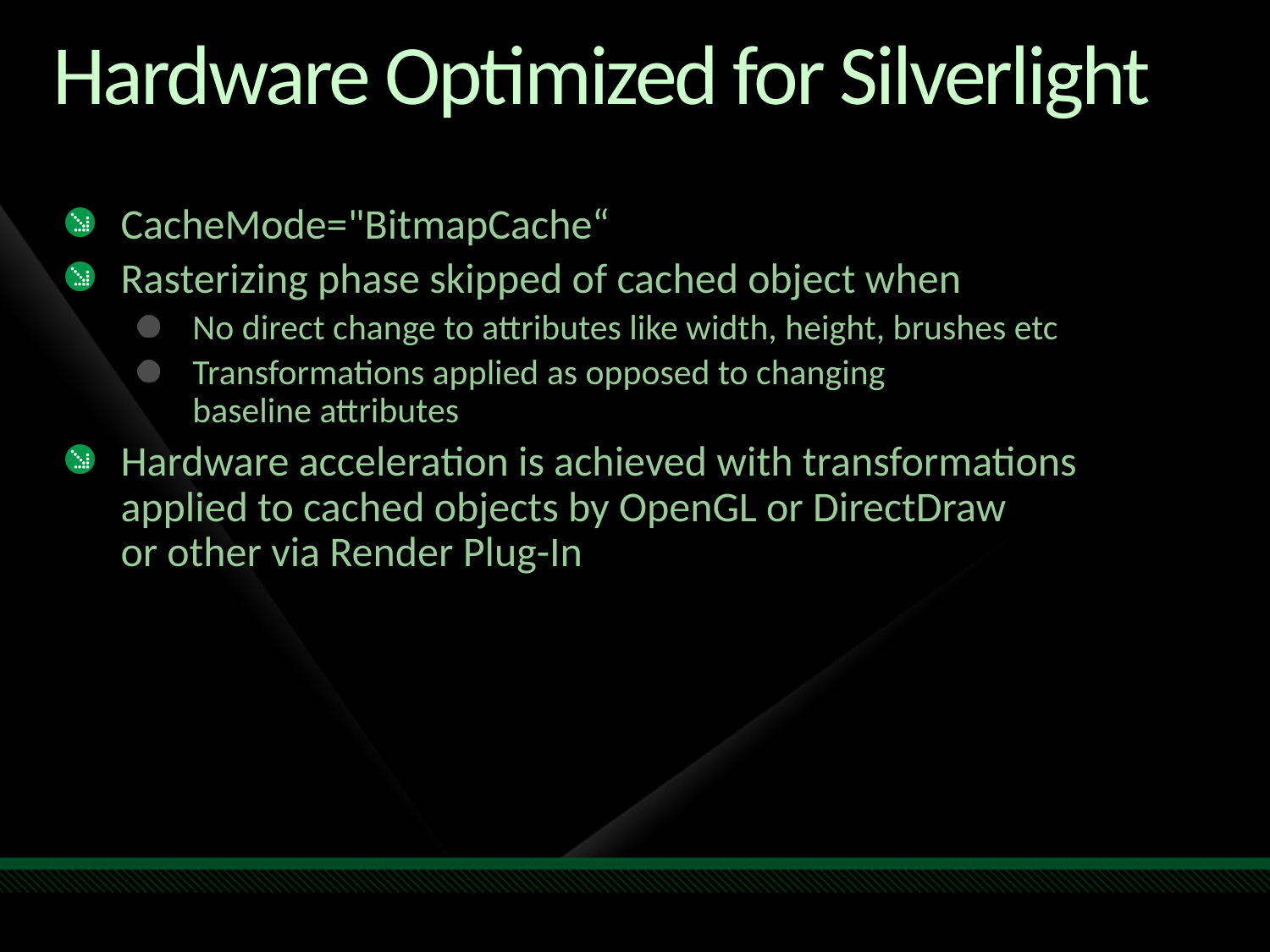

# Hardware Optimized for Silverlight
CacheMode="BitmapCache“
Rasterizing phase skipped of cached object when
No direct change to attributes like width, height, brushes etc
Transformations applied as opposed to changing
baseline attributes
Hardware acceleration is achieved with transformations applied to cached objects by OpenGL or DirectDraw
or other via Render Plug-In